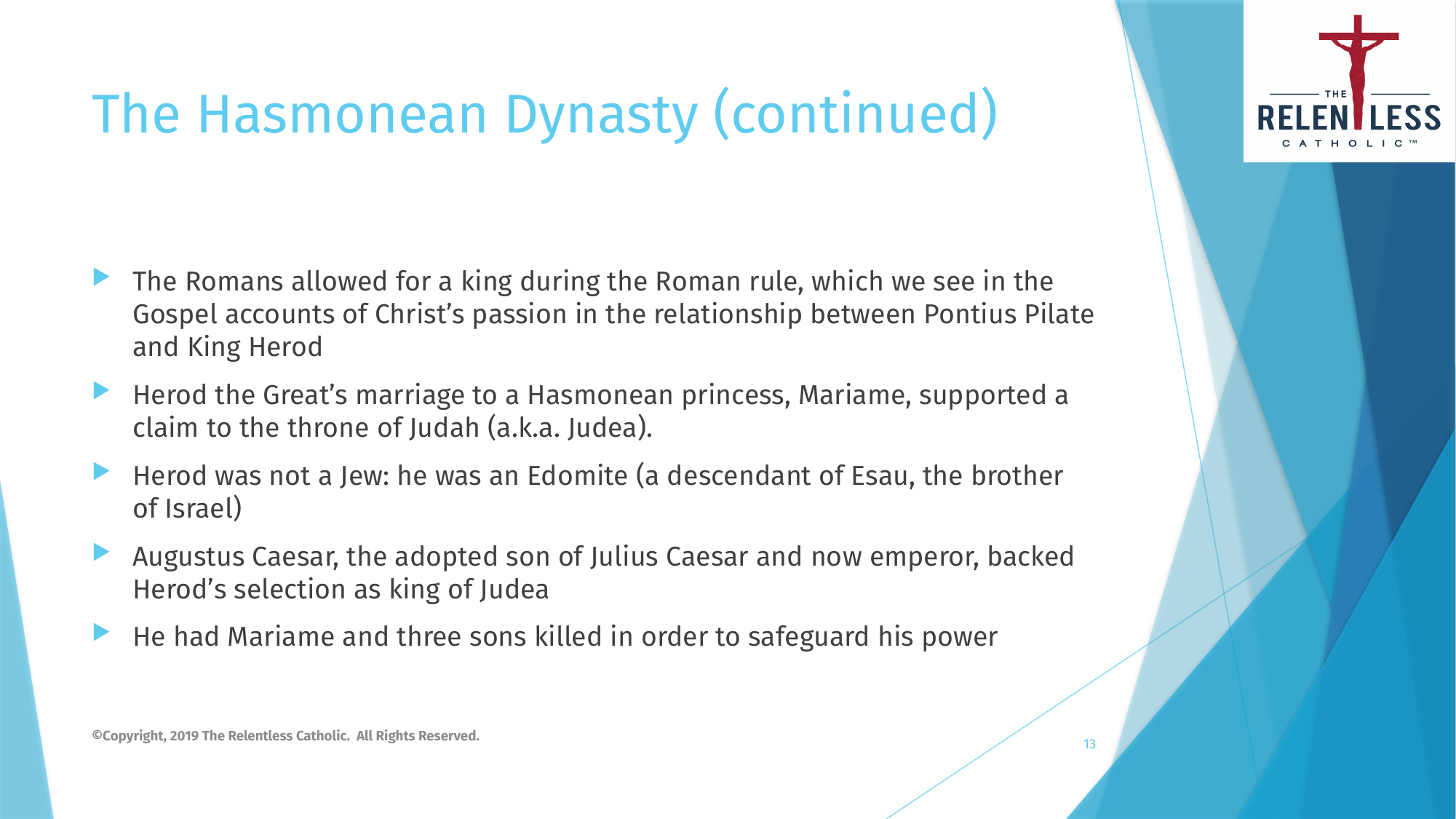

# The Hasmonean Dynasty (continued)
The Romans allowed for a king during the Roman rule, which we see in the Gospel accounts of Christ’s passion in the relationship between Pontius Pilate and King Herod
Herod the Great’s marriage to a Hasmonean princess, Mariame, supported a claim to the throne of Judah (a.k.a. Judea).
Herod was not a Jew: he was an Edomite (a descendant of Esau, the brother of Israel)
Augustus Caesar, the adopted son of Julius Caesar and now emperor, backed Herod’s selection as king of Judea
He had Mariame and three sons killed in order to safeguard his power
©Copyright, 2019 The Relentless Catholic.  All Rights Reserved.

13